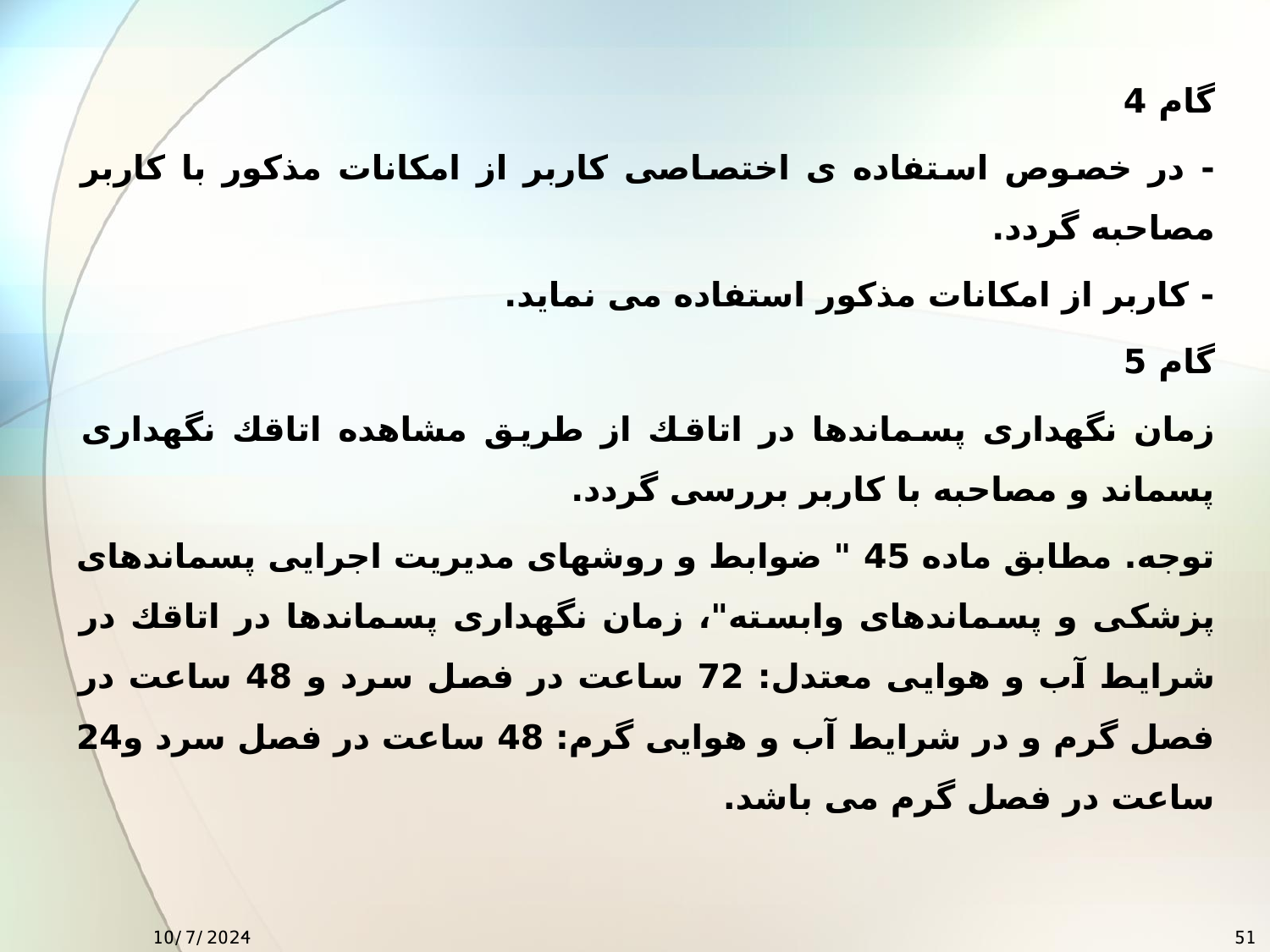

گام 4
- در خصوص استفاده ی اختصاصی کاربر از امکانات مذکور با کاربر مصاحبه گردد.
- کاربر از امکانات مذکور استفاده می نماید.
گام 5
زمان نگهداری پسماندها در اتاقك از طریق مشاهده اتاقك نگهداری پسماند و مصاحبه با کاربر بررسی گردد.
توجه. مطابق ماده 45 " ضوابط و روشهای مدیریت اجرایی پسماندهای پزشکی و پسماندهای وابسته"، زمان نگهداری پسماندها در اتاقك در شرایط آب و هوایی معتدل: 72 ساعت در فصل سرد و 48 ساعت در فصل گرم و در شرایط آب و هوایی گرم: 48 ساعت در فصل سرد و24 ساعت در فصل گرم می باشد.

10/7/2024
51